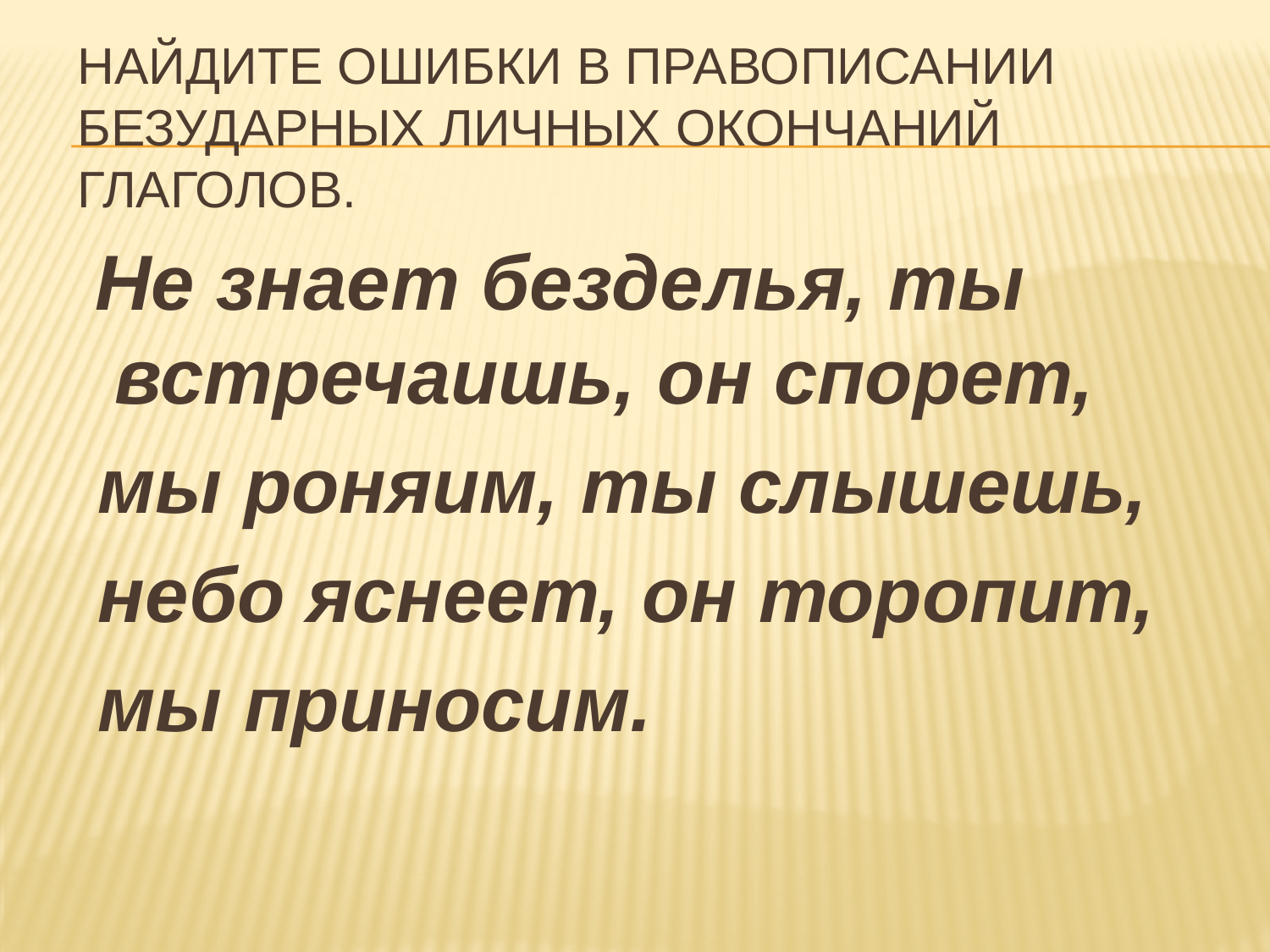

# Найдите ошибки в правописании безударных личных окончаний глаголов.
 Не знает безделья, ты встречаишь, он спорет,
 мы роняим, ты слышешь,
 небо яснеет, он торопит,
 мы приносим.